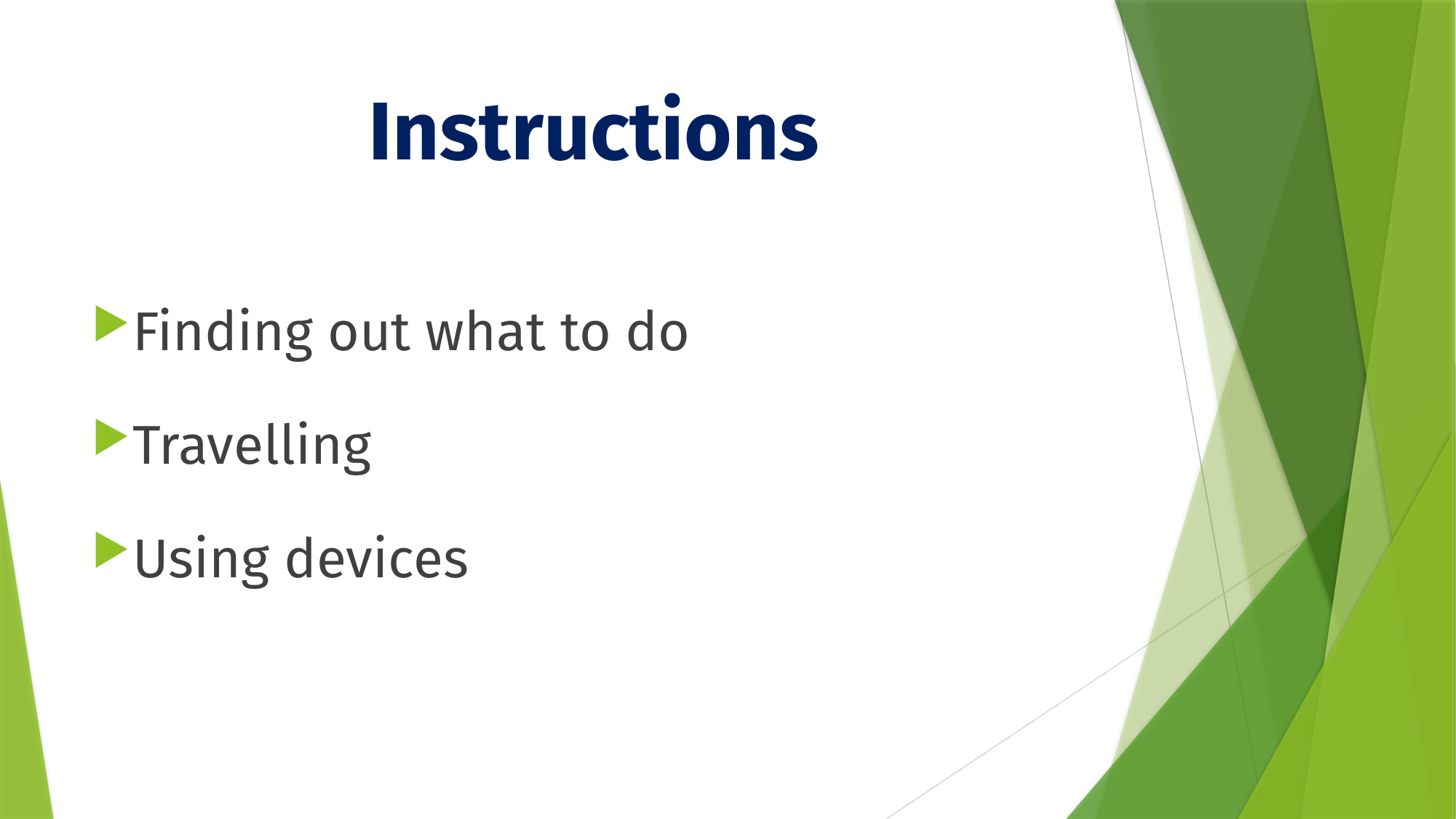

# Instructions
Finding out what to do
Travelling
Using devices